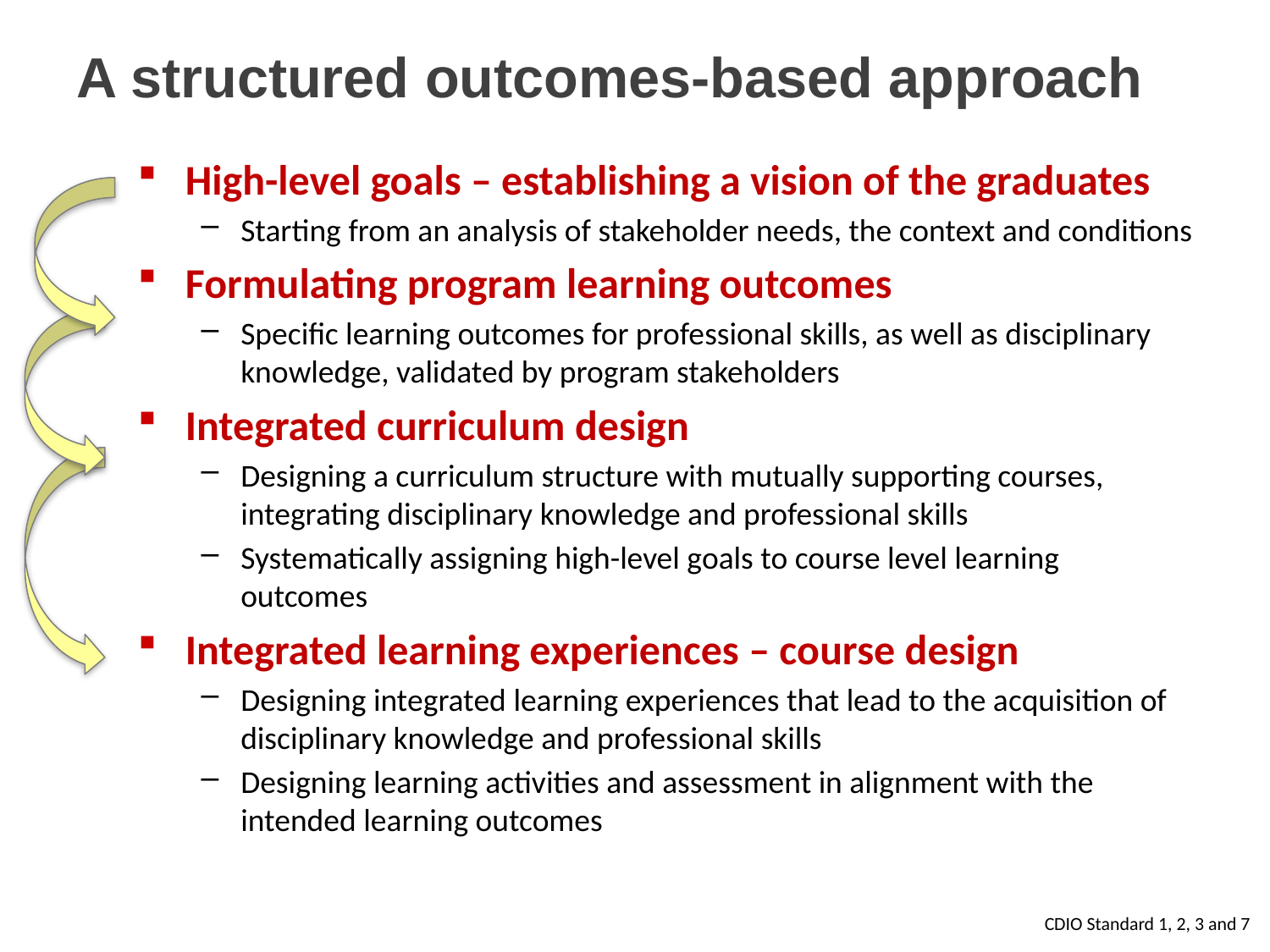

# A structured outcomes-based approach
High-level goals – establishing a vision of the graduates
Starting from an analysis of stakeholder needs, the context and conditions
Formulating program learning outcomes
Specific learning outcomes for professional skills, as well as disciplinary knowledge, validated by program stakeholders
Integrated curriculum design
Designing a curriculum structure with mutually supporting courses, integrating disciplinary knowledge and professional skills
Systematically assigning high-level goals to course level learning outcomes
Integrated learning experiences – course design
Designing integrated learning experiences that lead to the acquisition of disciplinary knowledge and professional skills
Designing learning activities and assessment in alignment with the intended learning outcomes

CDIO Standard 1, 2, 3 and 7